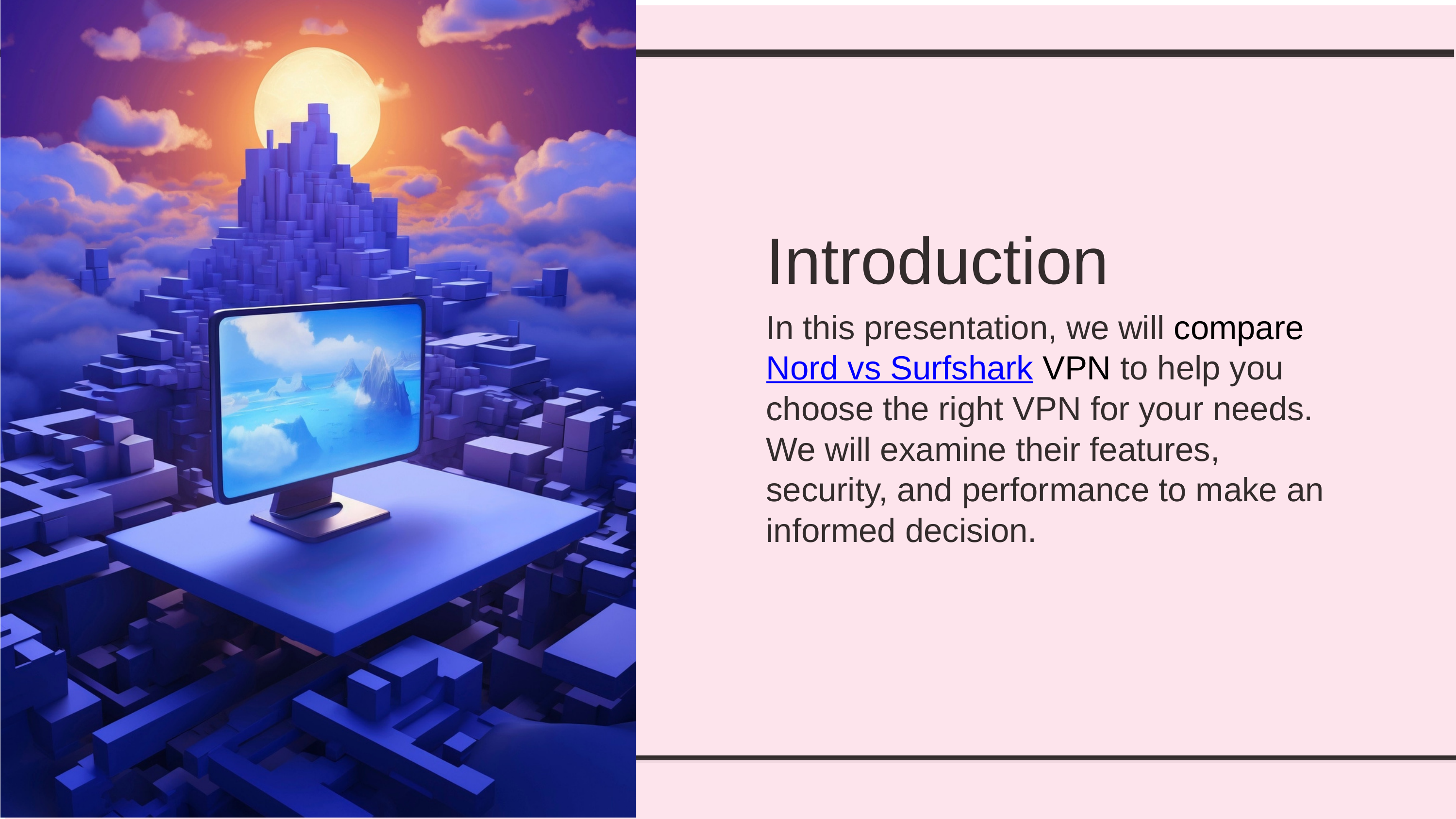

Introduction
In this presentation, we will compare Nord vs Surfshark VPN to help you choose the right VPN for your needs. We will examine their features, security, and performance to make an informed decision.